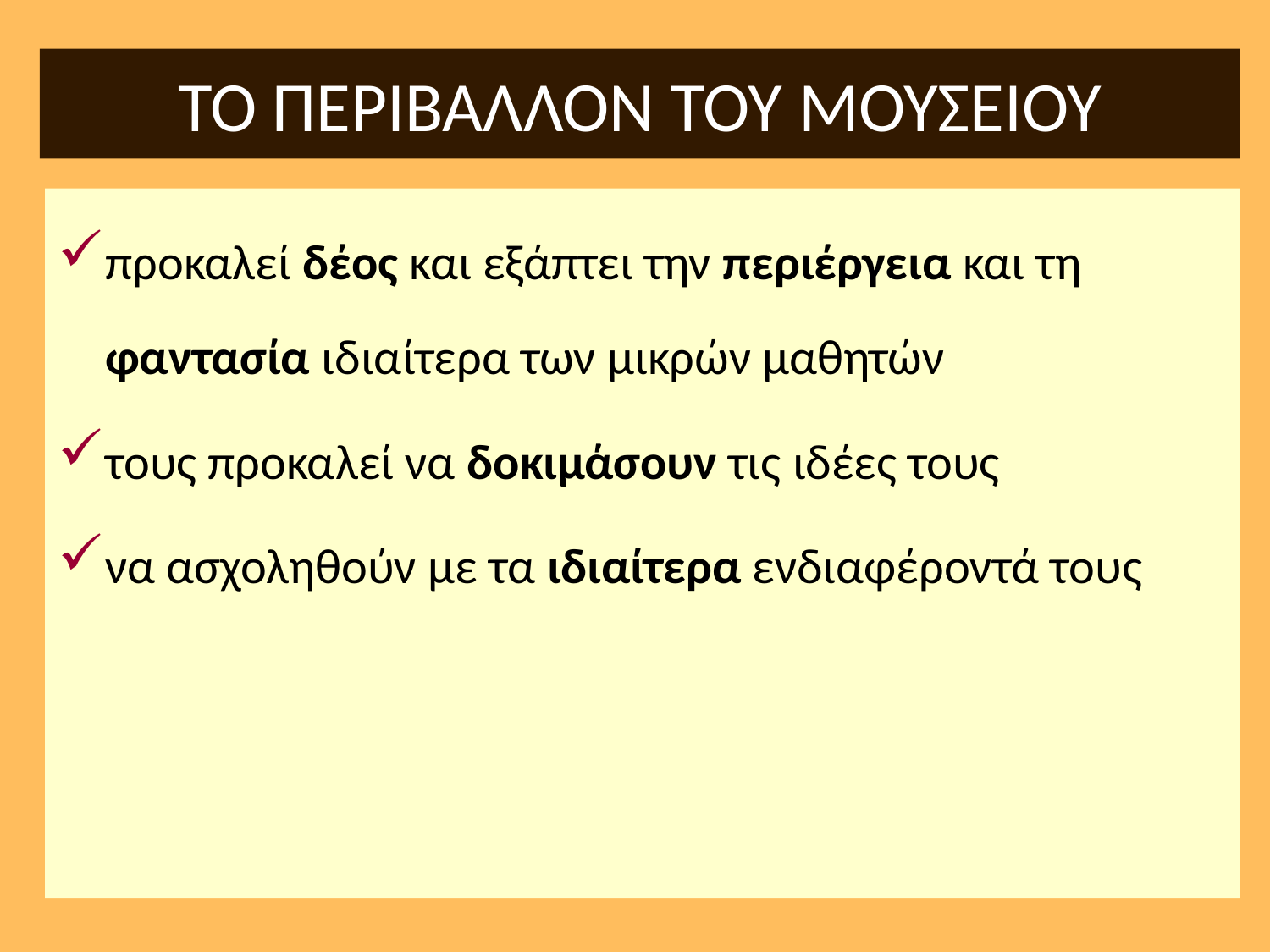

# ΤΟ ΠΕΡΙΒΑΛΛΟΝ ΤΟΥ ΜΟΥΣΕΙΟΥ
προκαλεί δέος και εξάπτει την περιέργεια και τη φαντασία ιδιαίτερα των μικρών μαθητών
τους προκαλεί να δοκιμάσουν τις ιδέες τους
να ασχοληθούν με τα ιδιαίτερα ενδιαφέροντά τους